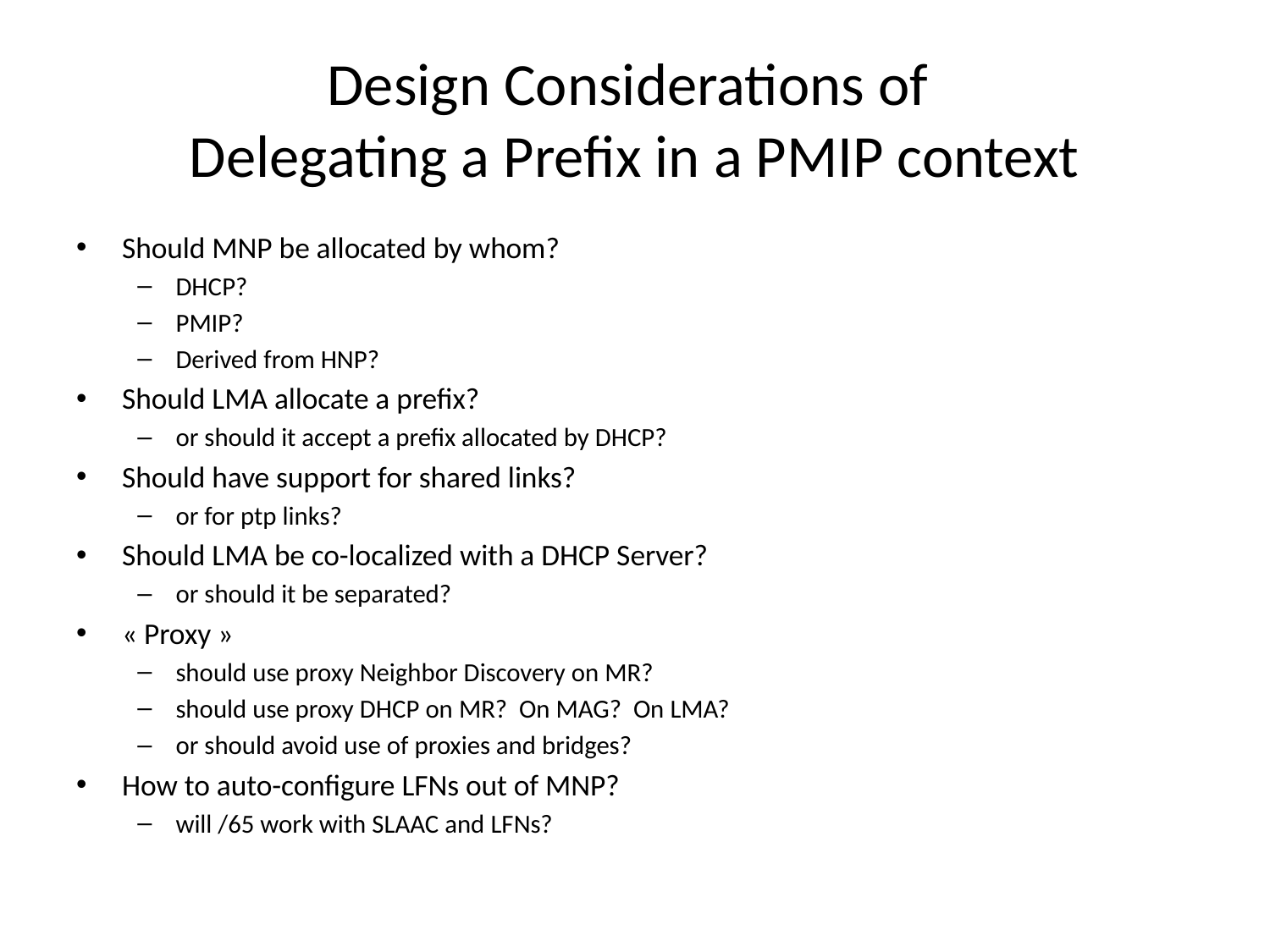

# Design Considerations of Delegating a Prefix in a PMIP context
Should MNP be allocated by whom?
DHCP?
PMIP?
Derived from HNP?
Should LMA allocate a prefix?
or should it accept a prefix allocated by DHCP?
Should have support for shared links?
or for ptp links?
Should LMA be co-localized with a DHCP Server?
or should it be separated?
« Proxy »
should use proxy Neighbor Discovery on MR?
should use proxy DHCP on MR?  On MAG?  On LMA?
or should avoid use of proxies and bridges?
How to auto-configure LFNs out of MNP?
will /65 work with SLAAC and LFNs?